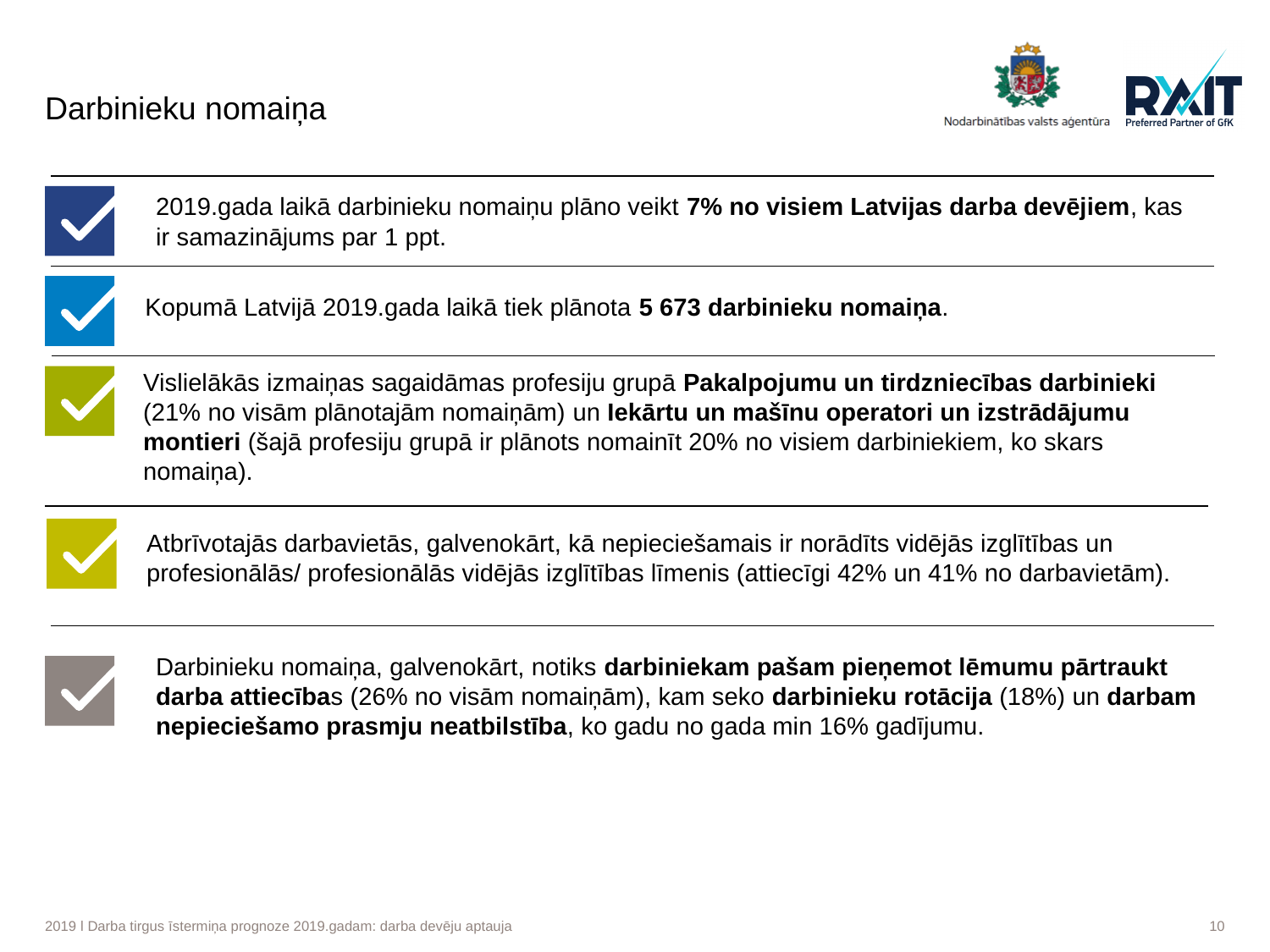

# Darbinieku nomaiņa
2019.gada laikā darbinieku nomaiņu plāno veikt 7% no visiem Latvijas darba devējiem, kas ir samazinājums par 1 ppt.

Kopumā Latvijā 2019.gada laikā tiek plānota 5 673 darbinieku nomaiņa.
Vislielākās izmaiņas sagaidāmas profesiju grupā Pakalpojumu un tirdzniecības darbinieki (21% no visām plānotajām nomaiņām) un Iekārtu un mašīnu operatori un izstrādājumu montieri (šajā profesiju grupā ir plānots nomainīt 20% no visiem darbiniekiem, ko skars nomaiņa).

Atbrīvotajās darbavietās, galvenokārt, kā nepieciešamais ir norādīts vidējās izglītības un profesionālās/ profesionālās vidējās izglītības līmenis (attiecīgi 42% un 41% no darbavietām).

Darbinieku nomaiņa, galvenokārt, notiks darbiniekam pašam pieņemot lēmumu pārtraukt darba attiecības (26% no visām nomaiņām), kam seko darbinieku rotācija (18%) un darbam nepieciešamo prasmju neatbilstība, ko gadu no gada min 16% gadījumu.